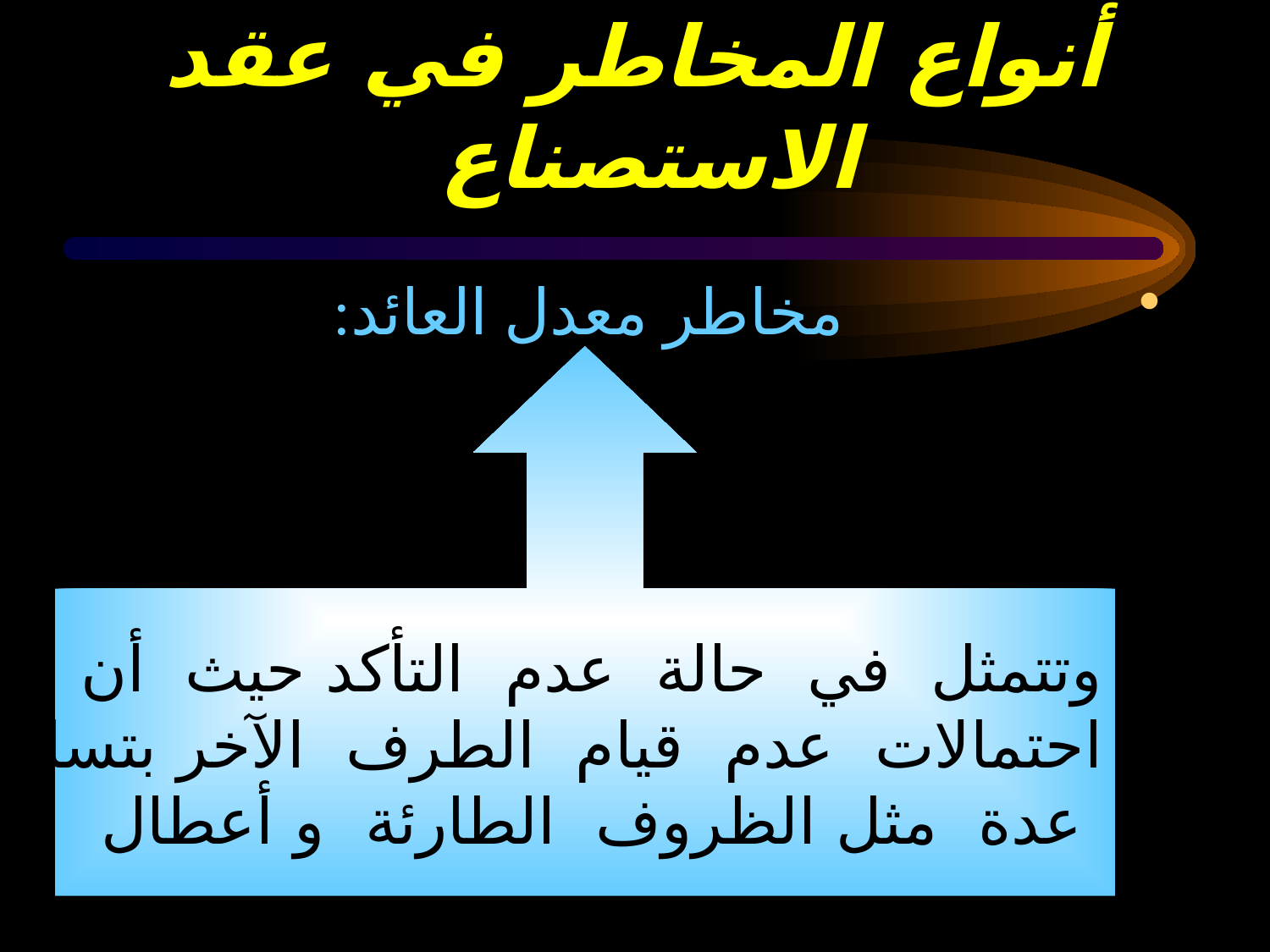

# أنواع المخاطر في عقد الاستصناع
                 مخاطر معدل العائد:

وتتمثل  في  حالة  عدم  التأكد حيث  أن   العائد  غير مضمون ، وهناك
احتمالات  عدم  قيام  الطرف  الآخر بتسليم  المنتج  في  موعده  لأسباب
 عدة  مثل الظروف  الطارئة  و أعطال  الإنتاج.